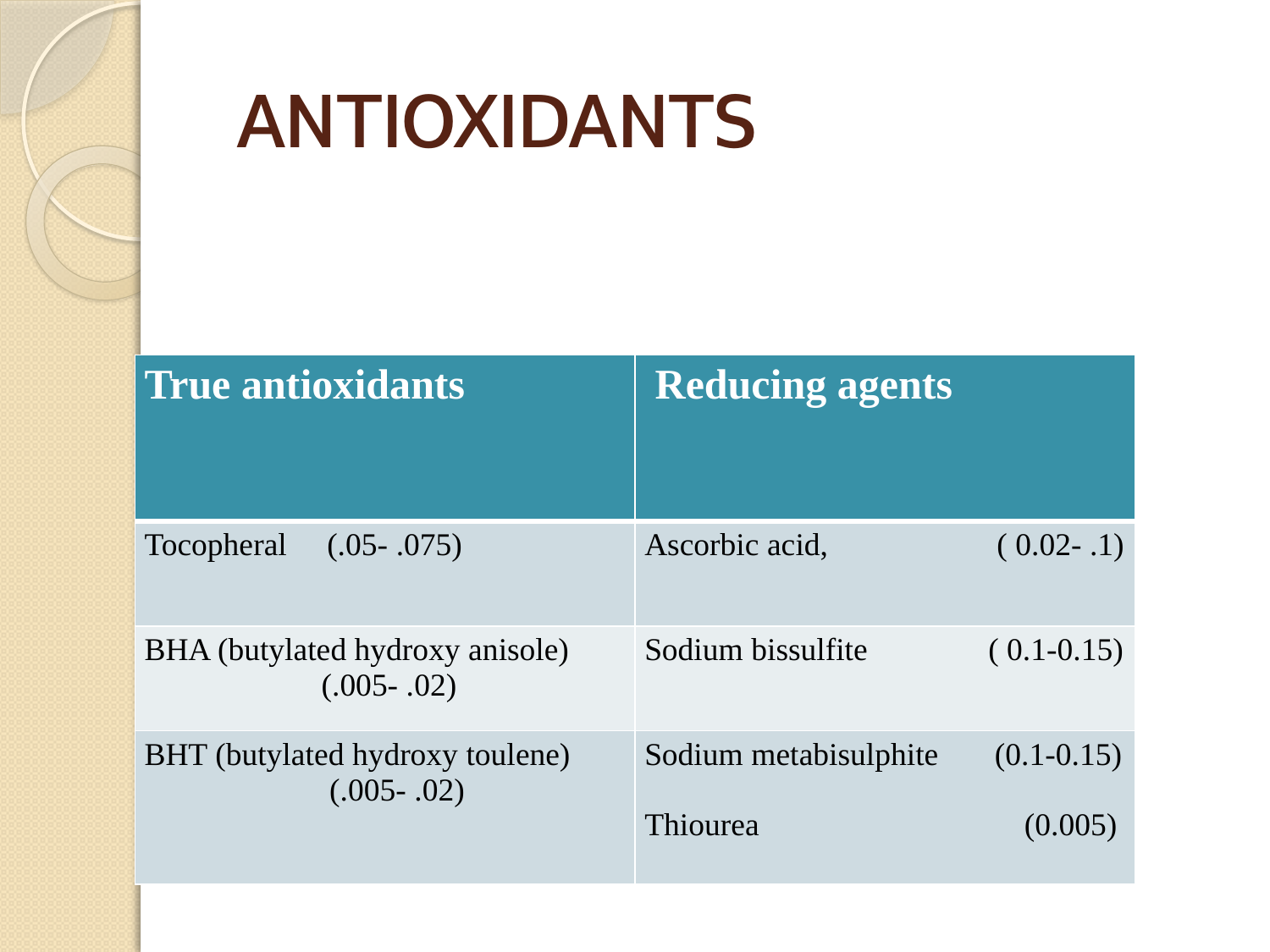

# ANTIOXIDANTS
| True antioxidants | Reducing agents |
| --- | --- |
| Tocopheral (.05- .075) | Ascorbic acid, ( 0.02- .1) |
| BHA (butylated hydroxy anisole) (.005- .02) | Sodium bissulfite ( 0.1-0.15) |
| BHT (butylated hydroxy toulene) (.005- .02) | Sodium metabisulphite (0.1-0.15) Thiourea (0.005) |